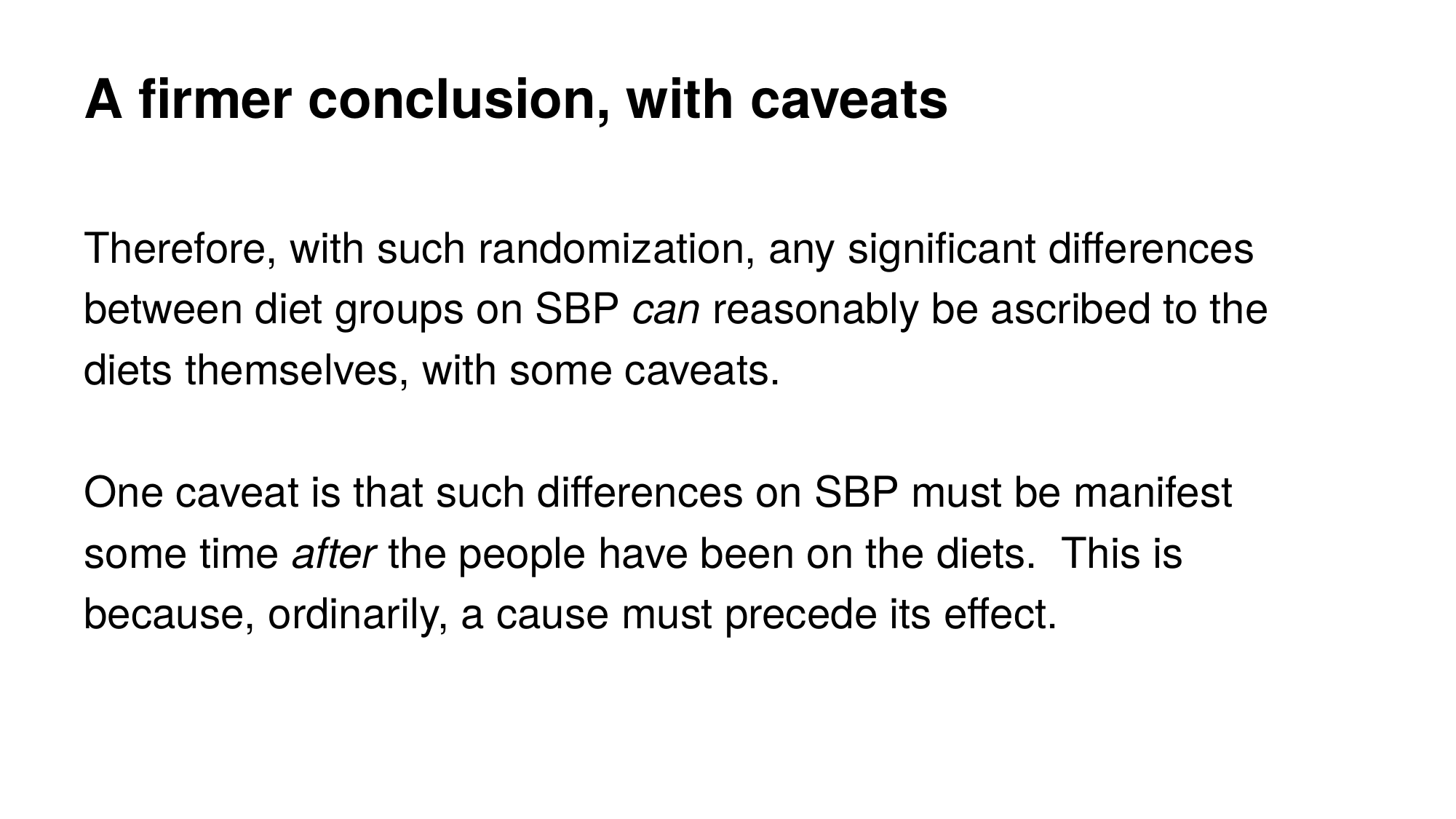

# A firmer conclusion, with caveats
Therefore, with such randomization, any significant differences between diet groups on SBP can reasonably be ascribed to the diets themselves, with some caveats.

One caveat is that such differences on SBP must be manifest some time after the people have been on the diets.  This is because, ordinarily, a cause must precede its effect.